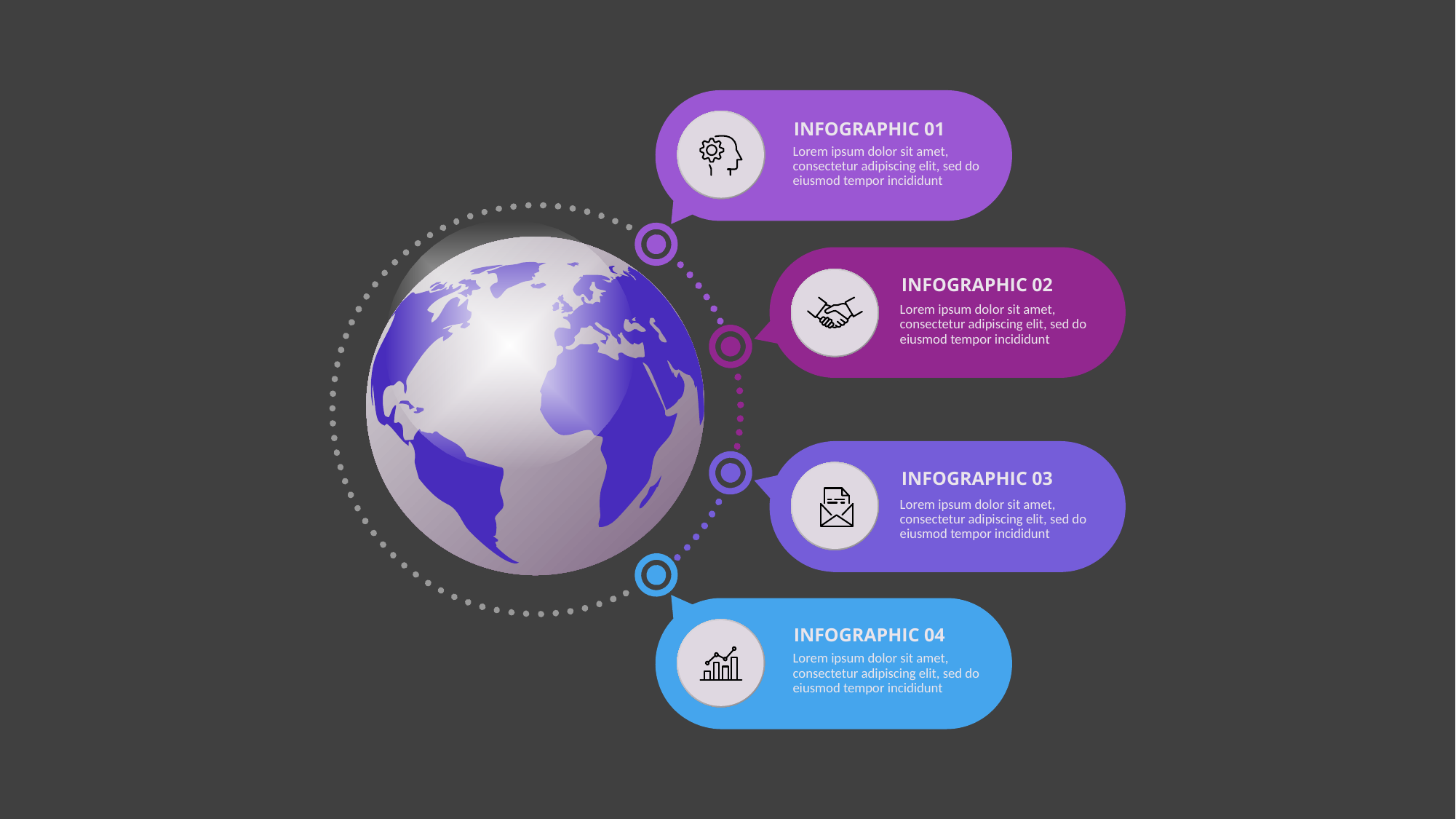

INFOGRAPHIC 01
Lorem ipsum dolor sit amet, consectetur adipiscing elit, sed do eiusmod tempor incididunt

INFOGRAPHIC 02
Lorem ipsum dolor sit amet, consectetur adipiscing elit, sed do eiusmod tempor incididunt

INFOGRAPHIC 03
Lorem ipsum dolor sit amet, consectetur adipiscing elit, sed do eiusmod tempor incididunt

INFOGRAPHIC 04
Lorem ipsum dolor sit amet, consectetur adipiscing elit, sed do eiusmod tempor incididunt